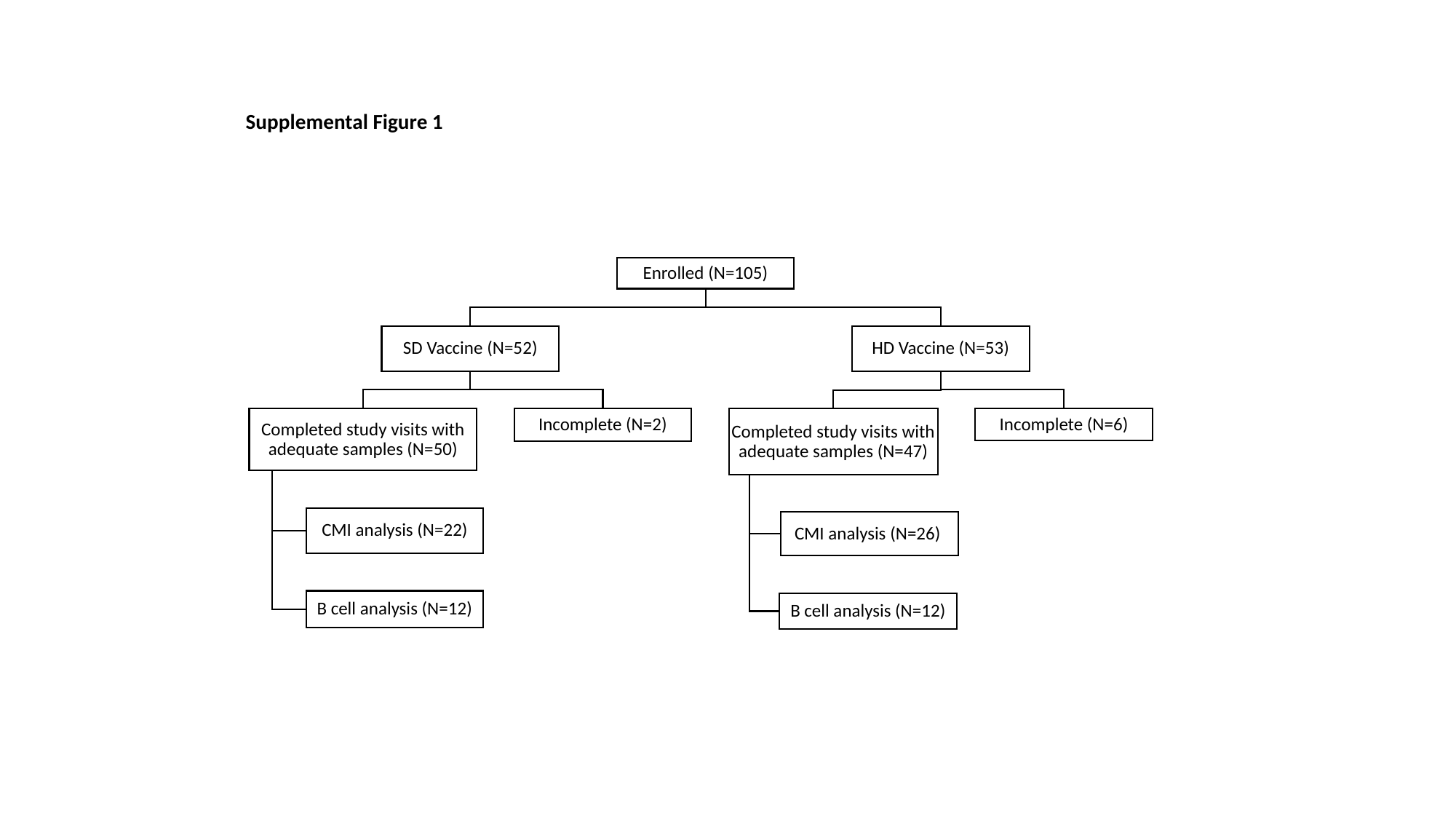

Supplemental Figure 1
Enrolled (N=105)
SD Vaccine (N=52)
Completed study visits with adequate samples (N=50)
CMI analysis (N=22)
B cell analysis (N=12)
Incomplete (N=2)
HD Vaccine (N=53)
Completed study visits with adequate samples (N=47)
CMI analysis (N=26)
B cell analysis (N=12)
Incomplete (N=6)